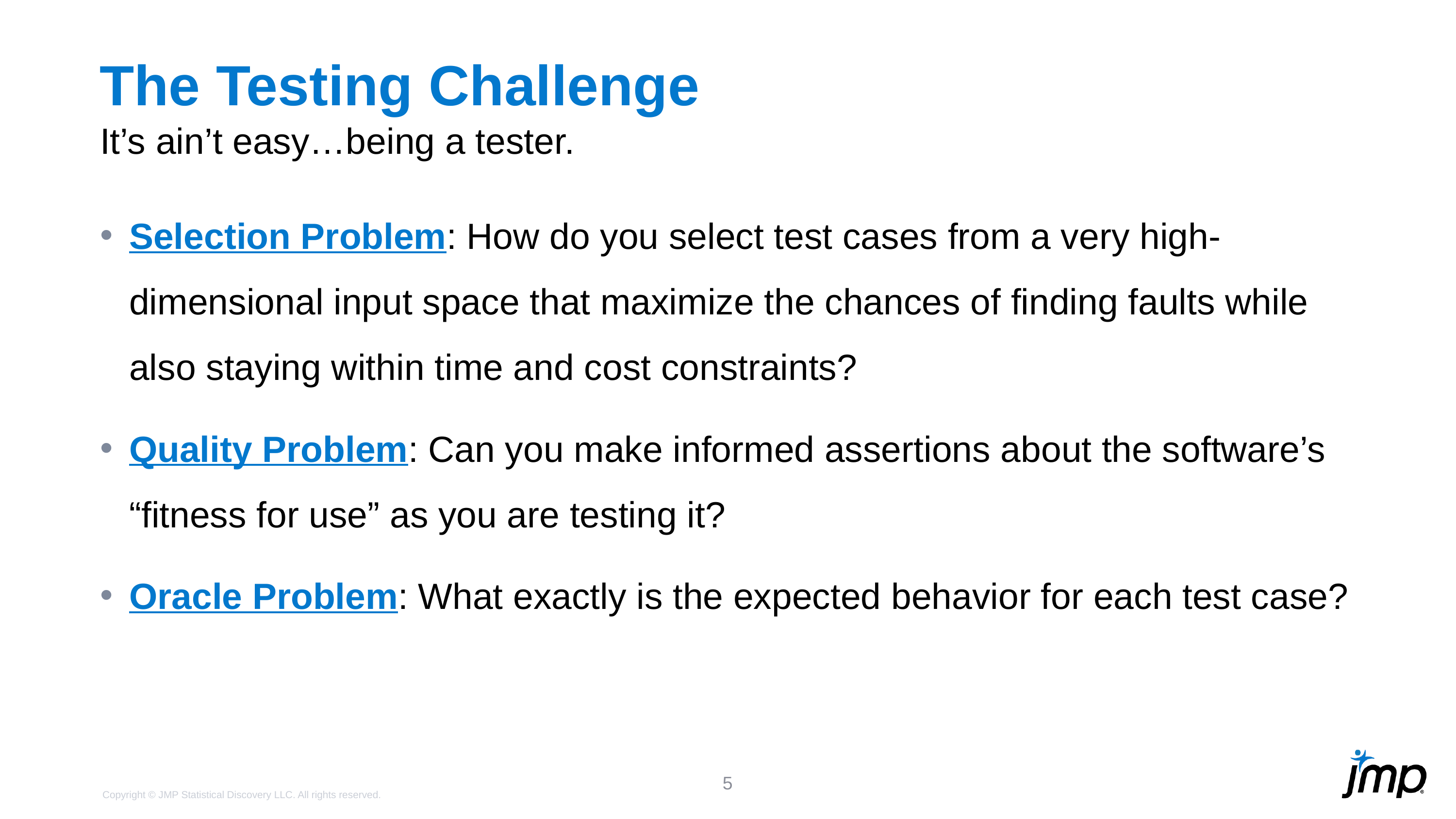

# The Testing Challenge
It’s ain’t easy…being a tester.
Selection Problem: How do you select test cases from a very high-dimensional input space that maximize the chances of finding faults while also staying within time and cost constraints?
Quality Problem: Can you make informed assertions about the software’s “fitness for use” as you are testing it?
Oracle Problem: What exactly is the expected behavior for each test case?
5